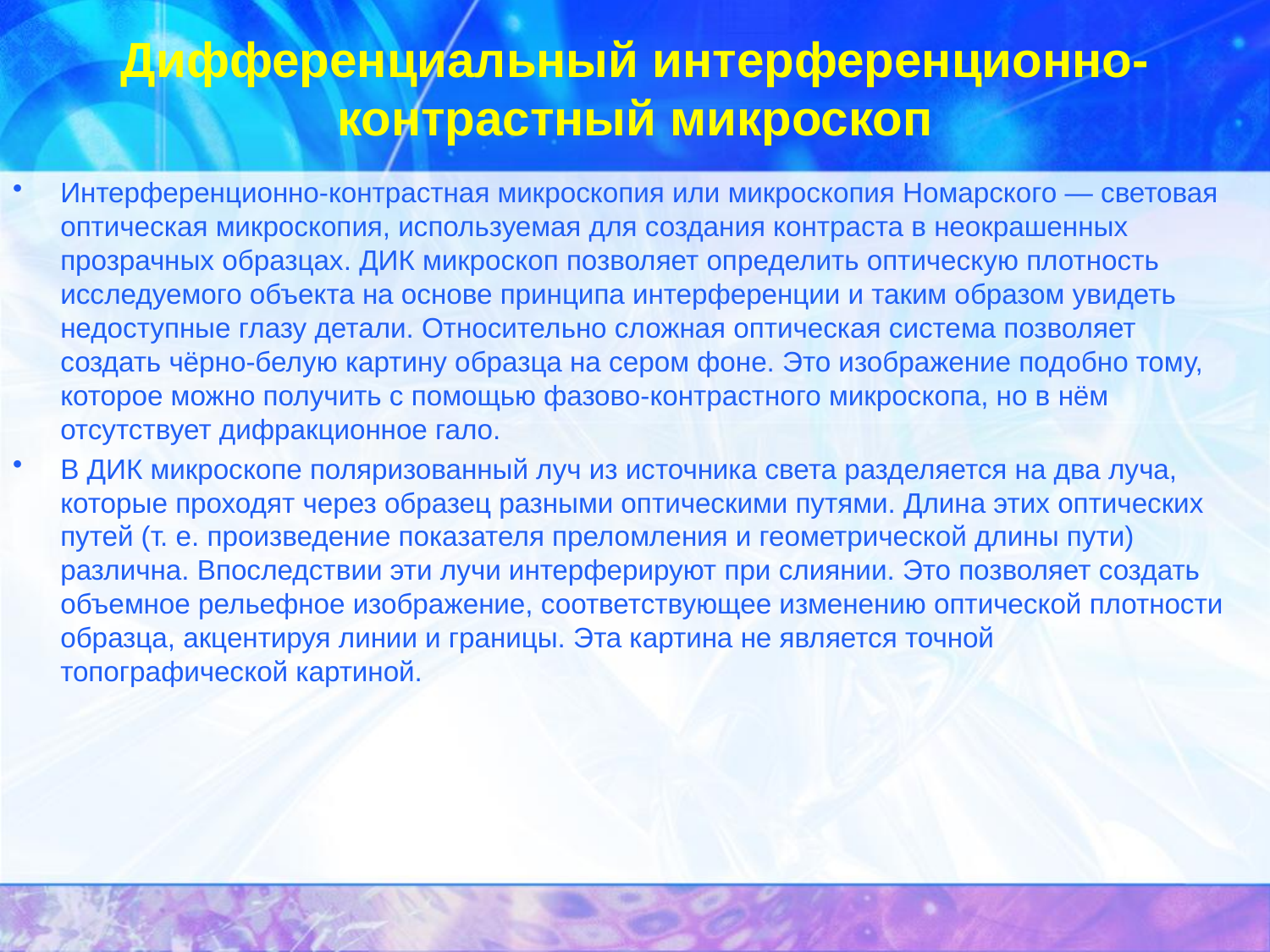

# Дифференциальный интерференционно-контрастный микроскоп
Интерференционно-контрастная микроскопия или микроскопия Номарского — световая оптическая микроскопия, используемая для создания контраста в неокрашенных прозрачных образцах. ДИК микроскоп позволяет определить оптическую плотность исследуемого объекта на основе принципа интерференции и таким образом увидеть недоступные глазу детали. Относительно сложная оптическая система позволяет создать чёрно-белую картину образца на сером фоне. Это изображение подобно тому, которое можно получить с помощью фазово-контрастного микроскопа, но в нём отсутствует дифракционное гало.
В ДИК микроскопе поляризованный луч из источника света разделяется на два луча, которые проходят через образец разными оптическими путями. Длина этих оптических путей (т. е. произведение показателя преломления и геометрической длины пути) различна. Впоследствии эти лучи интерферируют при слиянии. Это позволяет создать объемное рельефное изображение, соответствующее изменению оптической плотности образца, акцентируя линии и границы. Эта картина не является точной топографической картиной.